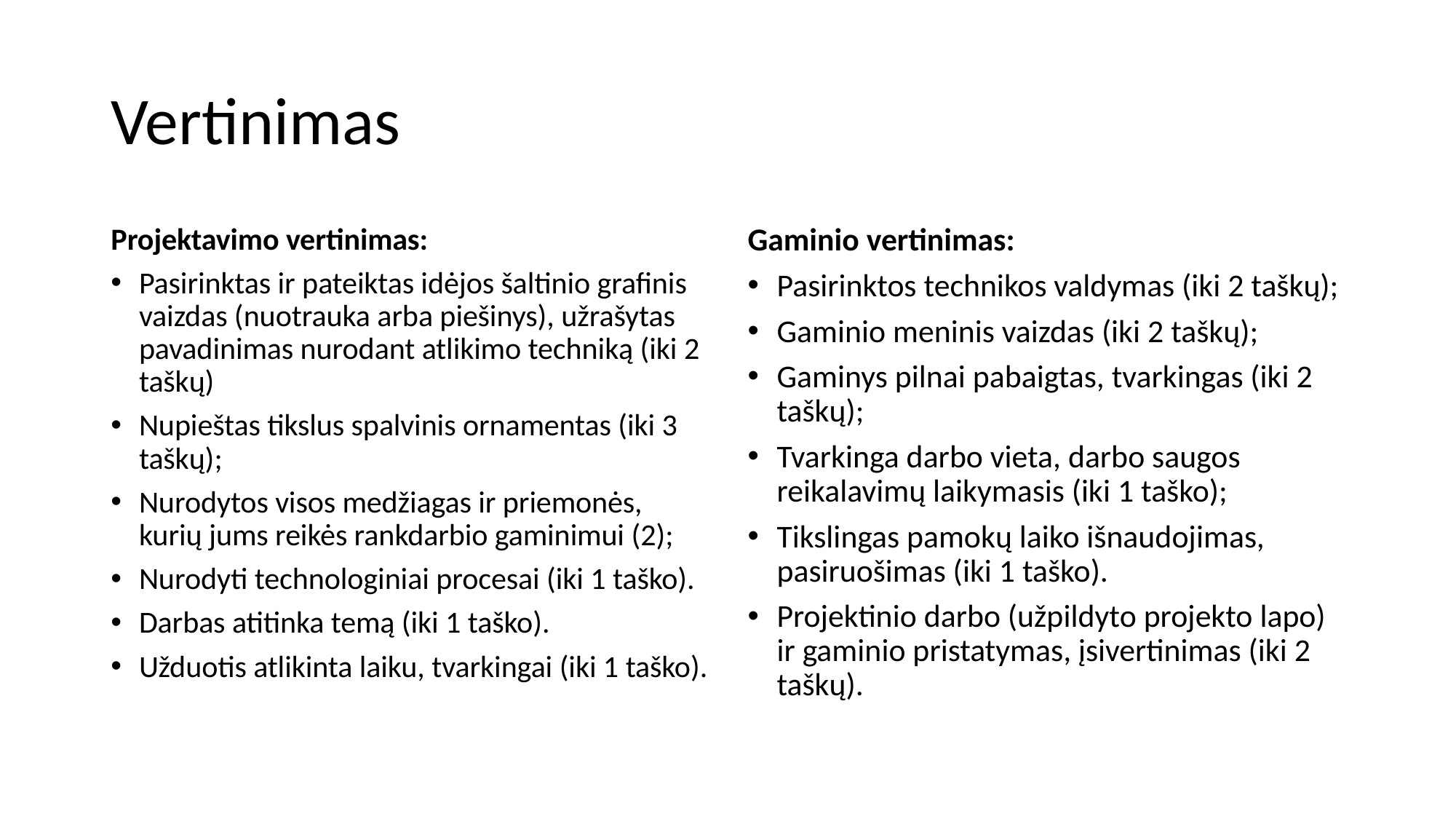

# Vertinimas
Projektavimo vertinimas:
Pasirinktas ir pateiktas idėjos šaltinio grafinis vaizdas (nuotrauka arba piešinys), užrašytas pavadinimas nurodant atlikimo techniką (iki 2 taškų)
Nupieštas tikslus spalvinis ornamentas (iki 3 taškų);
Nurodytos visos medžiagas ir priemonės, kurių jums reikės rankdarbio gaminimui (2);
Nurodyti technologiniai procesai (iki 1 taško).
Darbas atitinka temą (iki 1 taško).
Užduotis atlikinta laiku, tvarkingai (iki 1 taško).
Gaminio vertinimas:
Pasirinktos technikos valdymas (iki 2 taškų);
Gaminio meninis vaizdas (iki 2 taškų);
Gaminys pilnai pabaigtas, tvarkingas (iki 2 taškų);
Tvarkinga darbo vieta, darbo saugos reikalavimų laikymasis (iki 1 taško);
Tikslingas pamokų laiko išnaudojimas, pasiruošimas (iki 1 taško).
Projektinio darbo (užpildyto projekto lapo) ir gaminio pristatymas, įsivertinimas (iki 2 taškų).